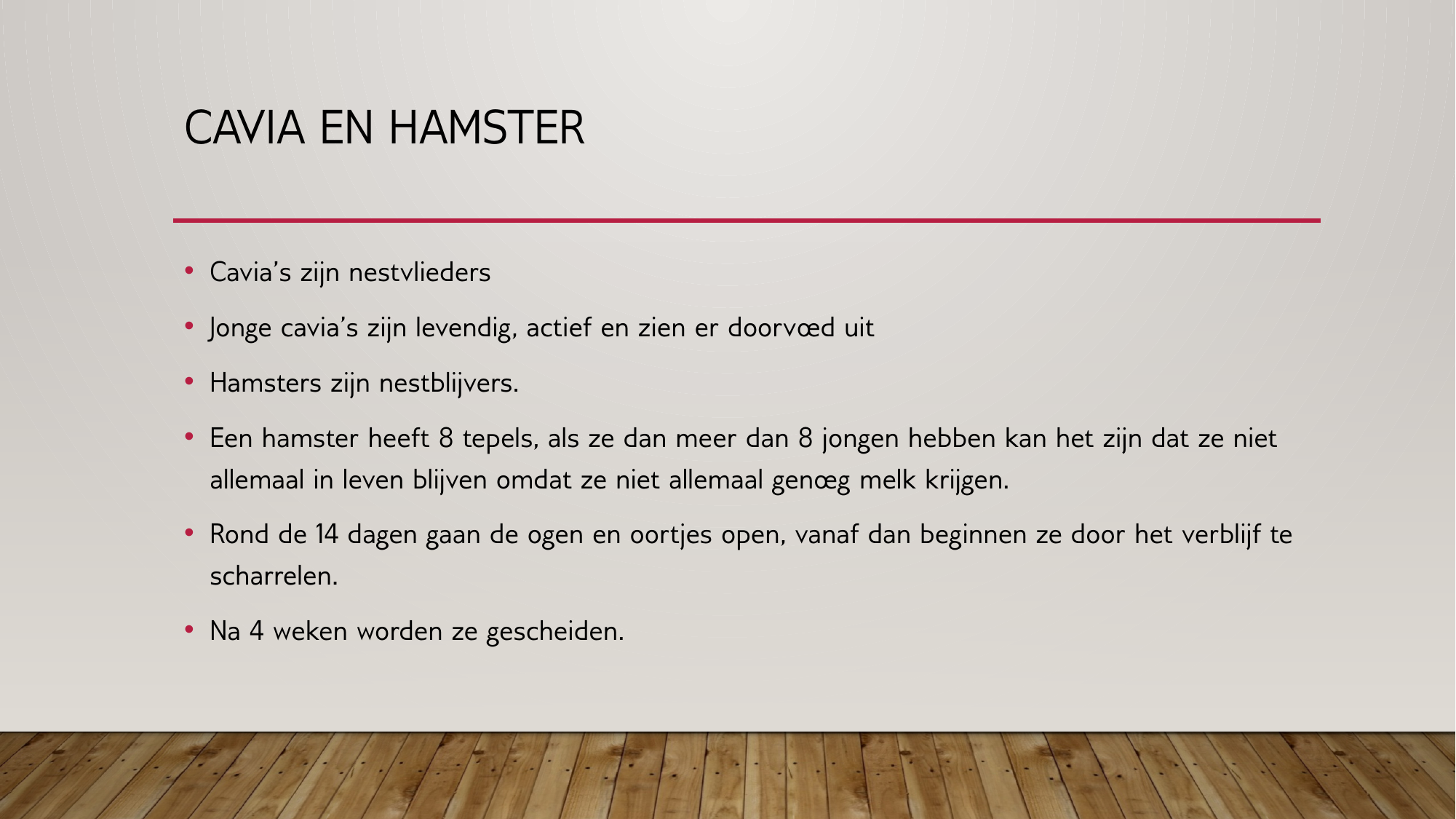

# Cavia en hamster
Cavia’s zijn nestvlieders
Jonge cavia’s zijn levendig, actief en zien er doorvoed uit
Hamsters zijn nestblijvers.
Een hamster heeft 8 tepels, als ze dan meer dan 8 jongen hebben kan het zijn dat ze niet allemaal in leven blijven omdat ze niet allemaal genoeg melk krijgen.
Rond de 14 dagen gaan de ogen en oortjes open, vanaf dan beginnen ze door het verblijf te scharrelen.
Na 4 weken worden ze gescheiden.